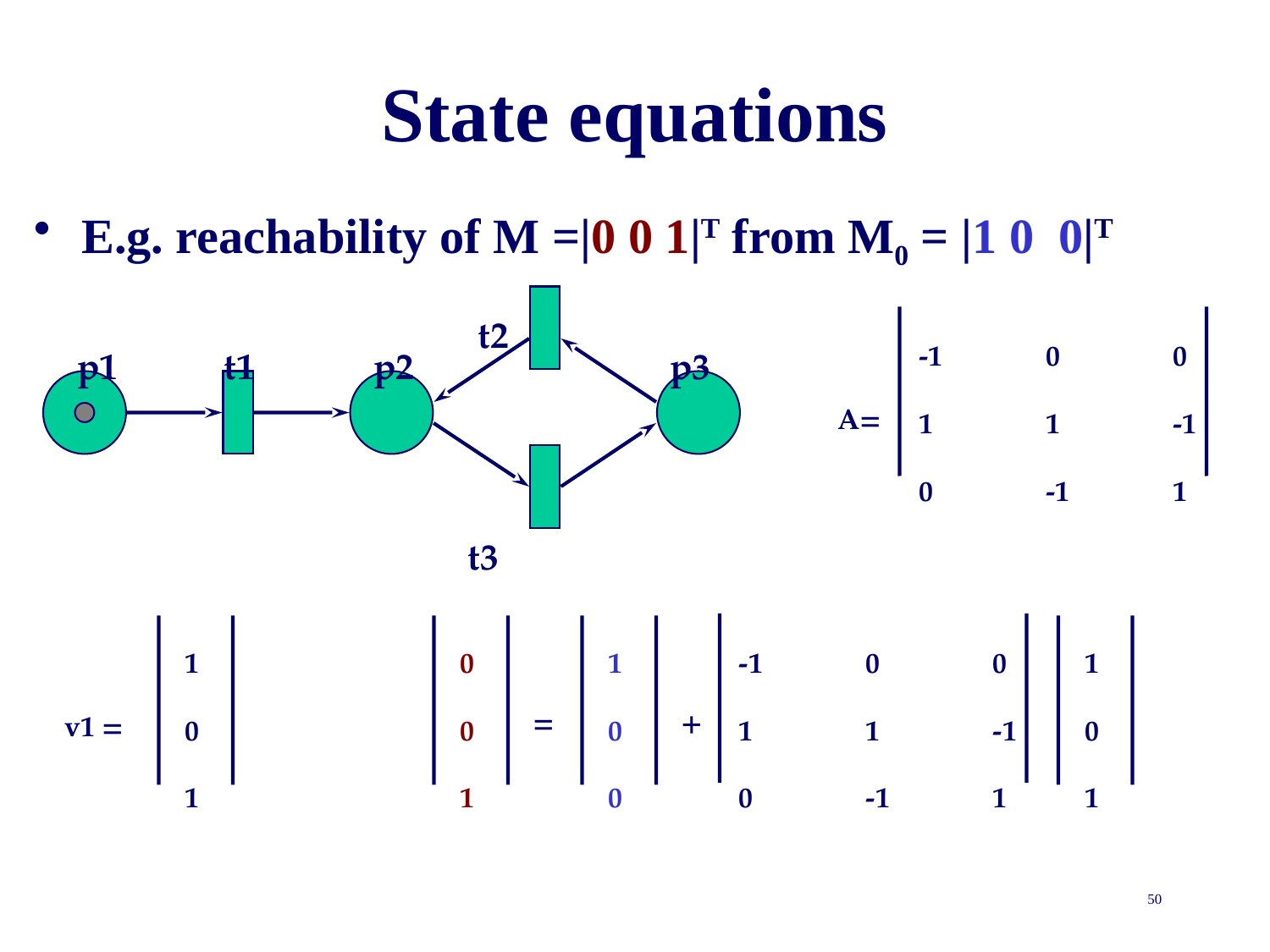

# State equations
E.g. reachability of M =|0 0 1|T from M0 = |1 0  0|T
t2

p1
t1
p2
p3

t3
-1	0	0
1	1	-1
0	-1	1

A=
1
0
1

v1 =
0
0
1
1
0
0
-1	0	0
1	1	-1
0	-1	1

1
0
1

=
+
50